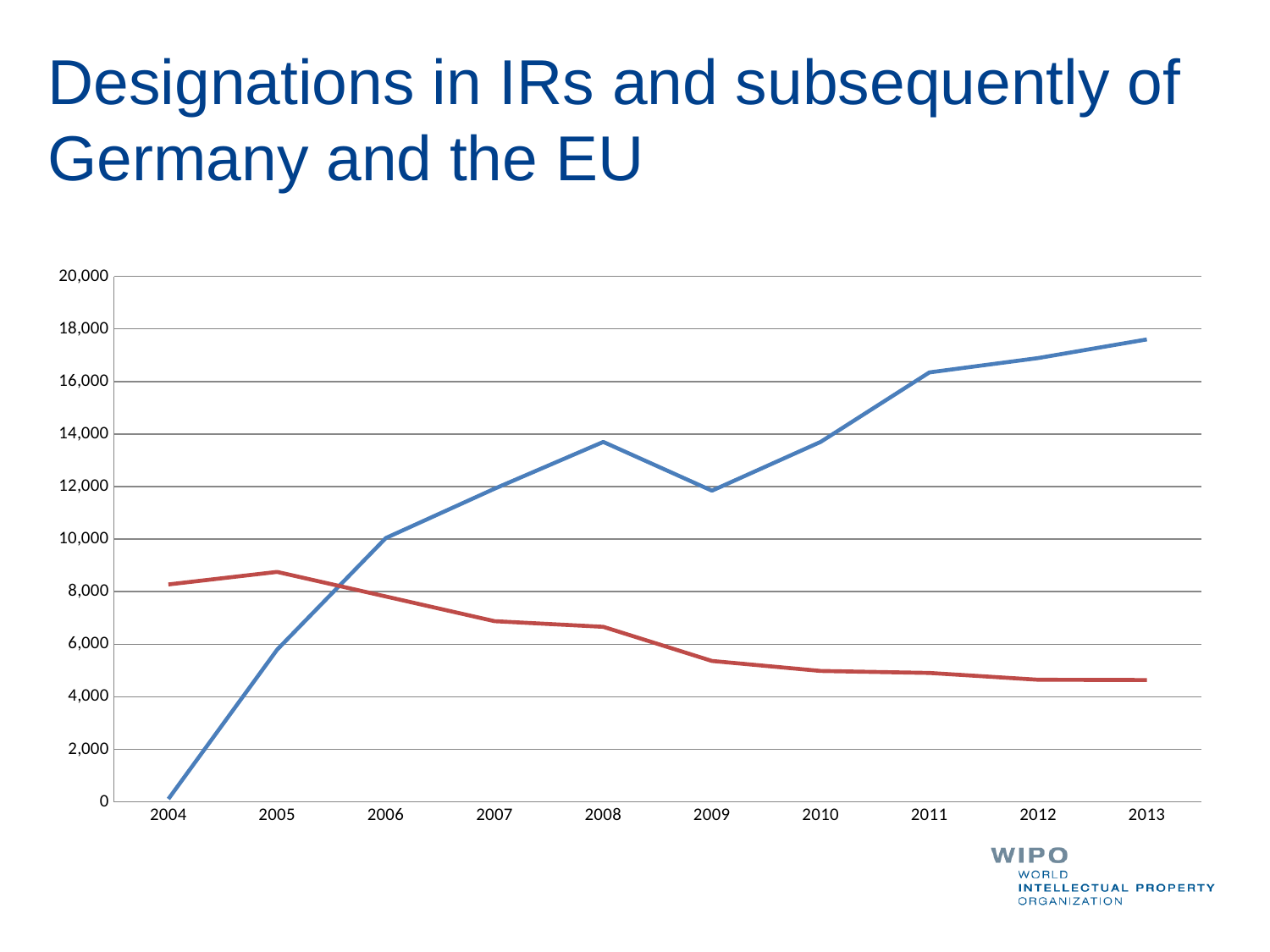

# Designations in IRs and subsequently of Germany and the EU

### Chart

| Category | European Union | Germany |
|---|---|---|
| 2004 | 114.0 | 8275.0 |
| 2005 | 5791.0 | 8752.0 |
| 2006 | 10042.0 | 7816.0 |
| 2007 | 11920.0 | 6877.0 |
| 2008 | 13698.0 | 6662.0 |
| 2009 | 11844.0 | 5365.0 |
| 2010 | 13701.0 | 4984.0 |
| 2011 | 16344.0 | 4908.0 |
| 2012 | 16889.0 | 4650.0 |
| 2013 | 17598.0 | 4638.0 |